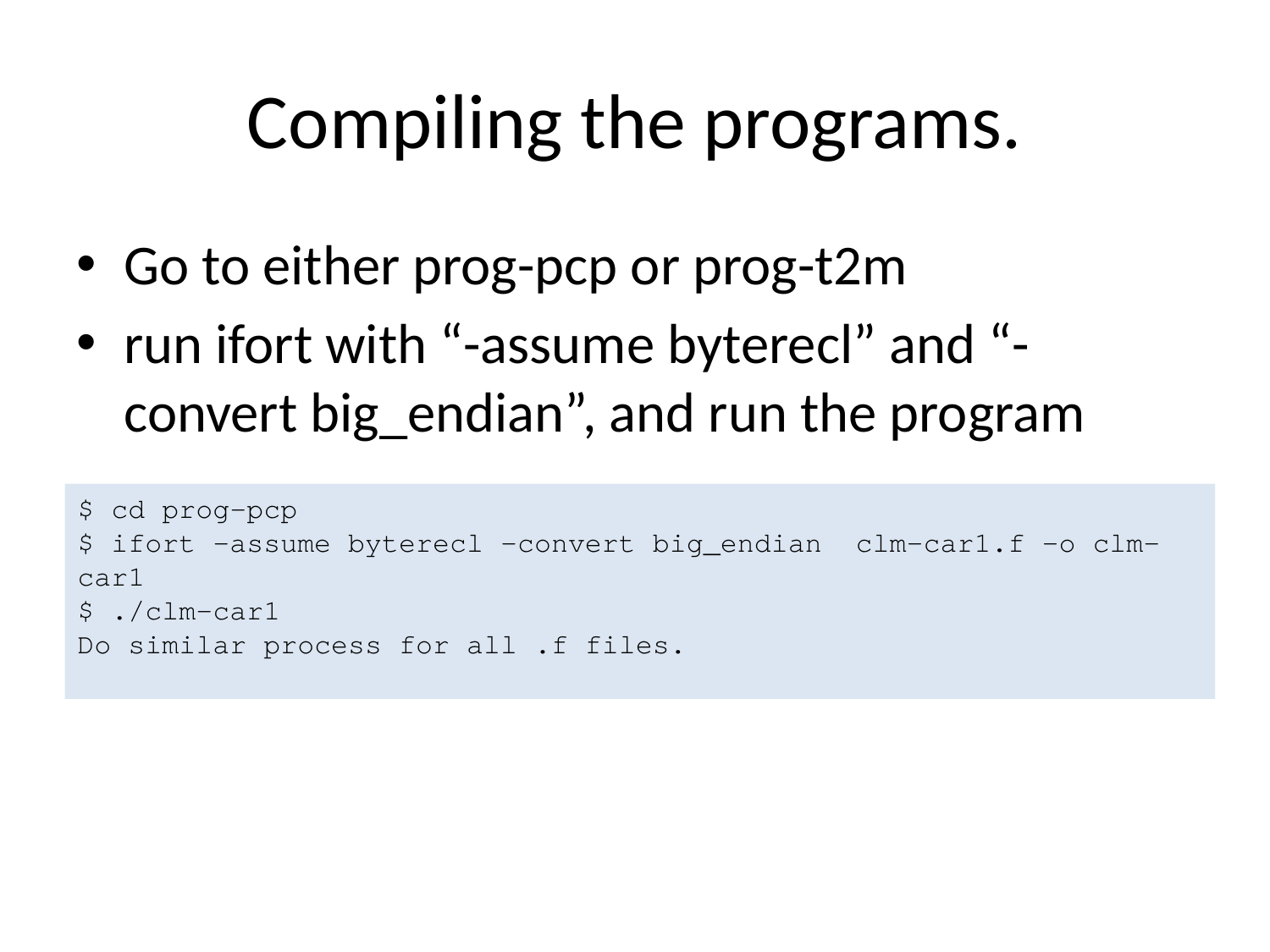

# Compiling the programs.
Go to either prog-pcp or prog-t2m
run ifort with “-assume byterecl” and “-convert big_endian”, and run the program

$ cd prog-pcp
$ ifort -assume byterecl -convert big_endian  clm-car1.f -o clm-car1
$ ./clm-car1
Do similar process for all .f files.